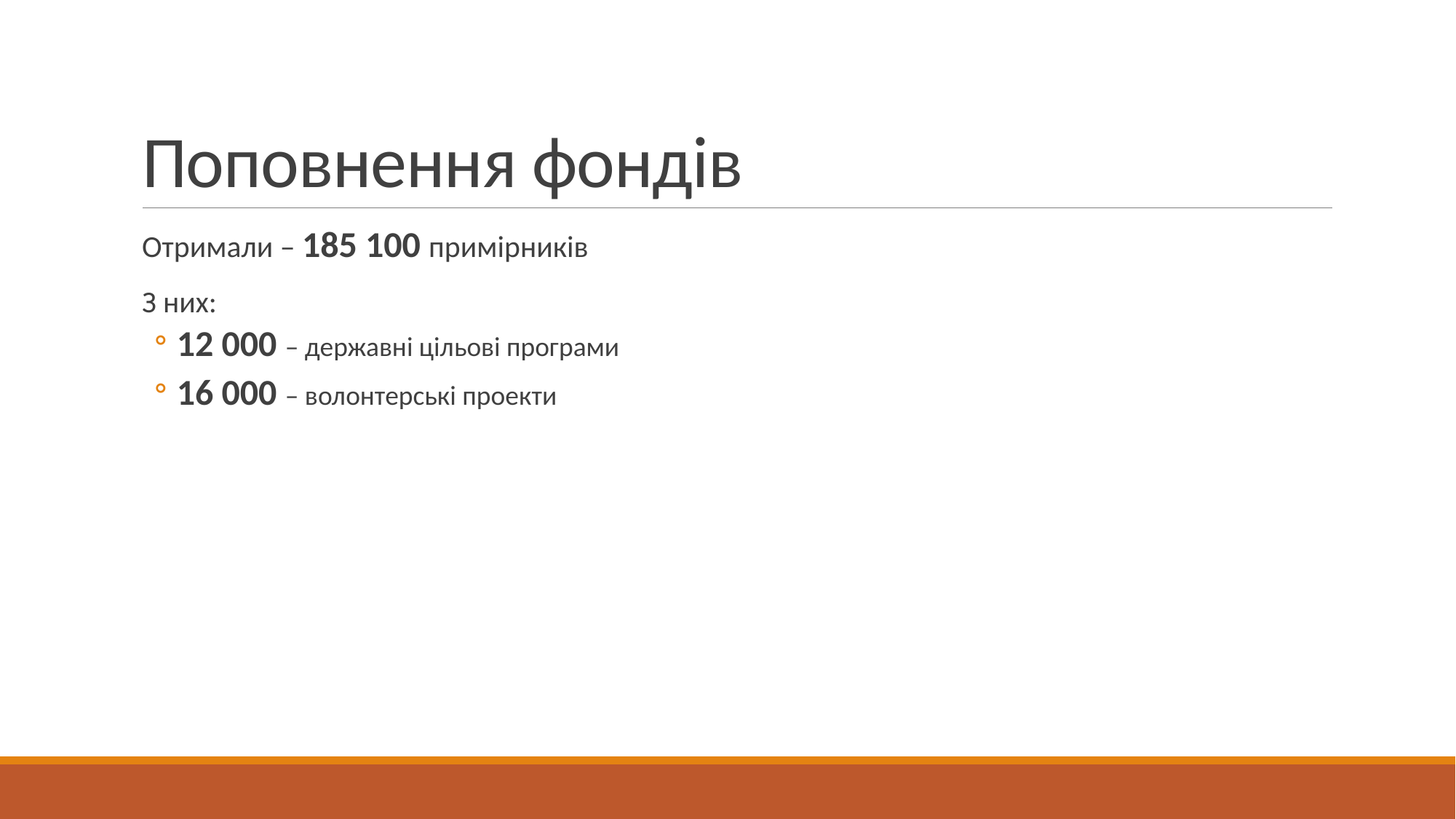

# Поповнення фондів
Отримали – 185 100 примірників
З них:
12 000 – державні цільові програми
16 000 – волонтерські проекти